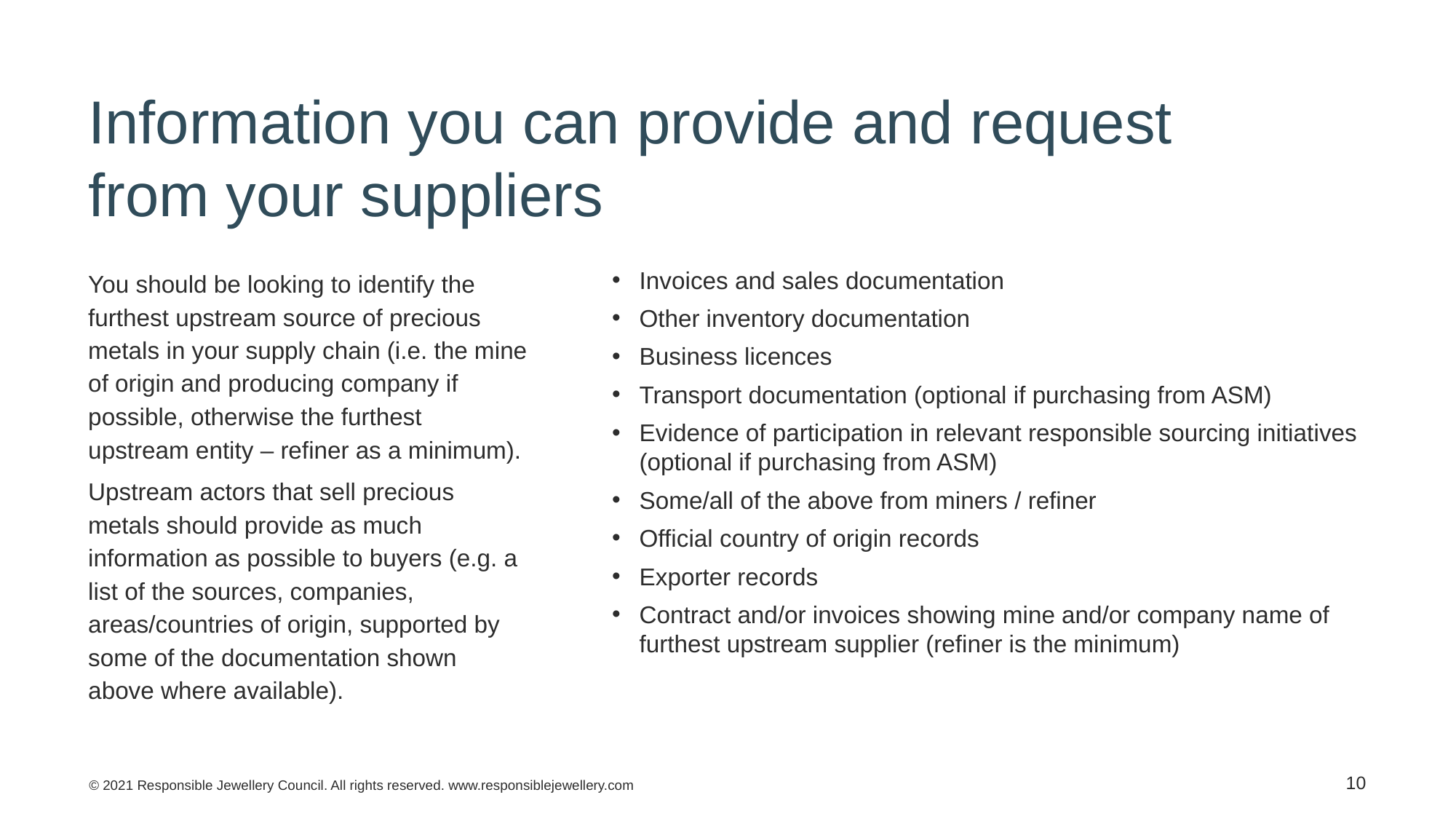

# Information you can provide and request from your suppliers
You should be looking to identify the furthest upstream source of precious metals in your supply chain (i.e. the mine of origin and producing company if possible, otherwise the furthest upstream entity – refiner as a minimum).
Upstream actors that sell precious metals should provide as much information as possible to buyers (e.g. a list of the sources, companies, areas/countries of origin, supported by some of the documentation shown above where available).
Invoices and sales documentation
Other inventory documentation
Business licences
Transport documentation (optional if purchasing from ASM)
Evidence of participation in relevant responsible sourcing initiatives (optional if purchasing from ASM)
Some/all of the above from miners / refiner
Official country of origin records
Exporter records
Contract and/or invoices showing mine and/or company name of furthest upstream supplier (refiner is the minimum)
10